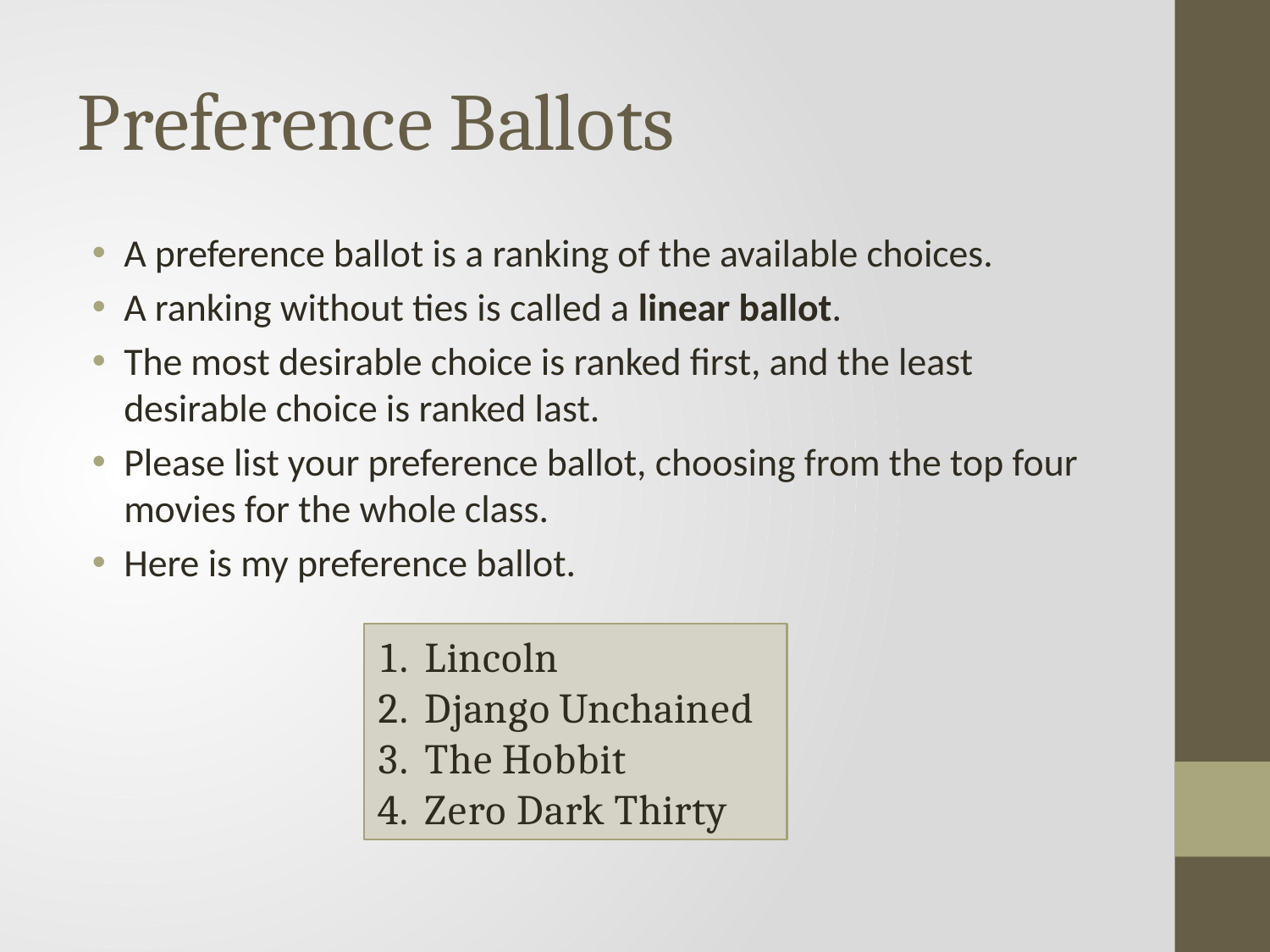

# Preference Ballots
A preference ballot is a ranking of the available choices.
A ranking without ties is called a linear ballot.
The most desirable choice is ranked first, and the least desirable choice is ranked last.
Please list your preference ballot, choosing from the top four movies for the whole class.
Here is my preference ballot.

Lincoln
Django Unchained
The Hobbit
Zero Dark Thirty